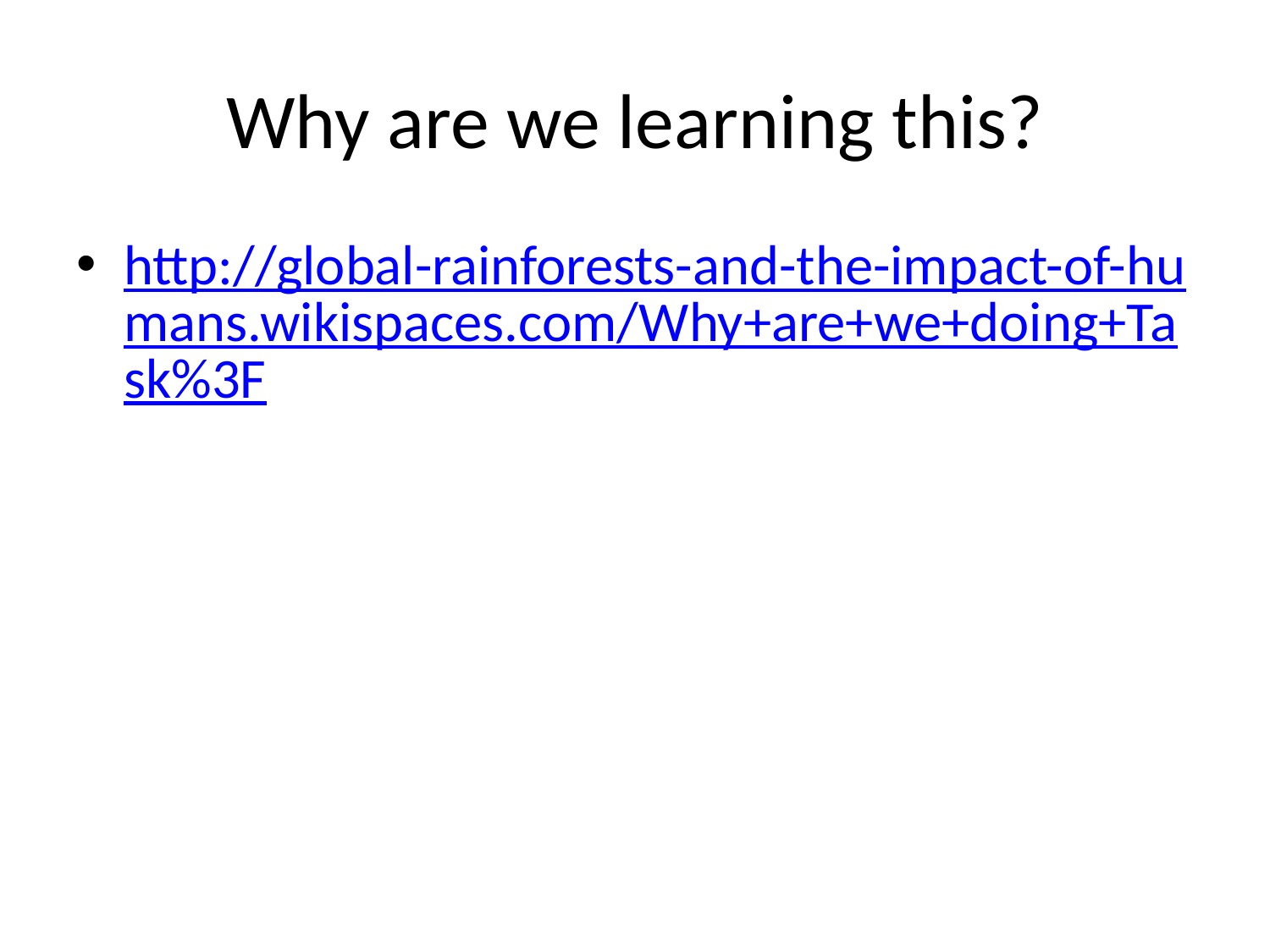

# Why are we learning this?
http://global-rainforests-and-the-impact-of-humans.wikispaces.com/Why+are+we+doing+Task%3F